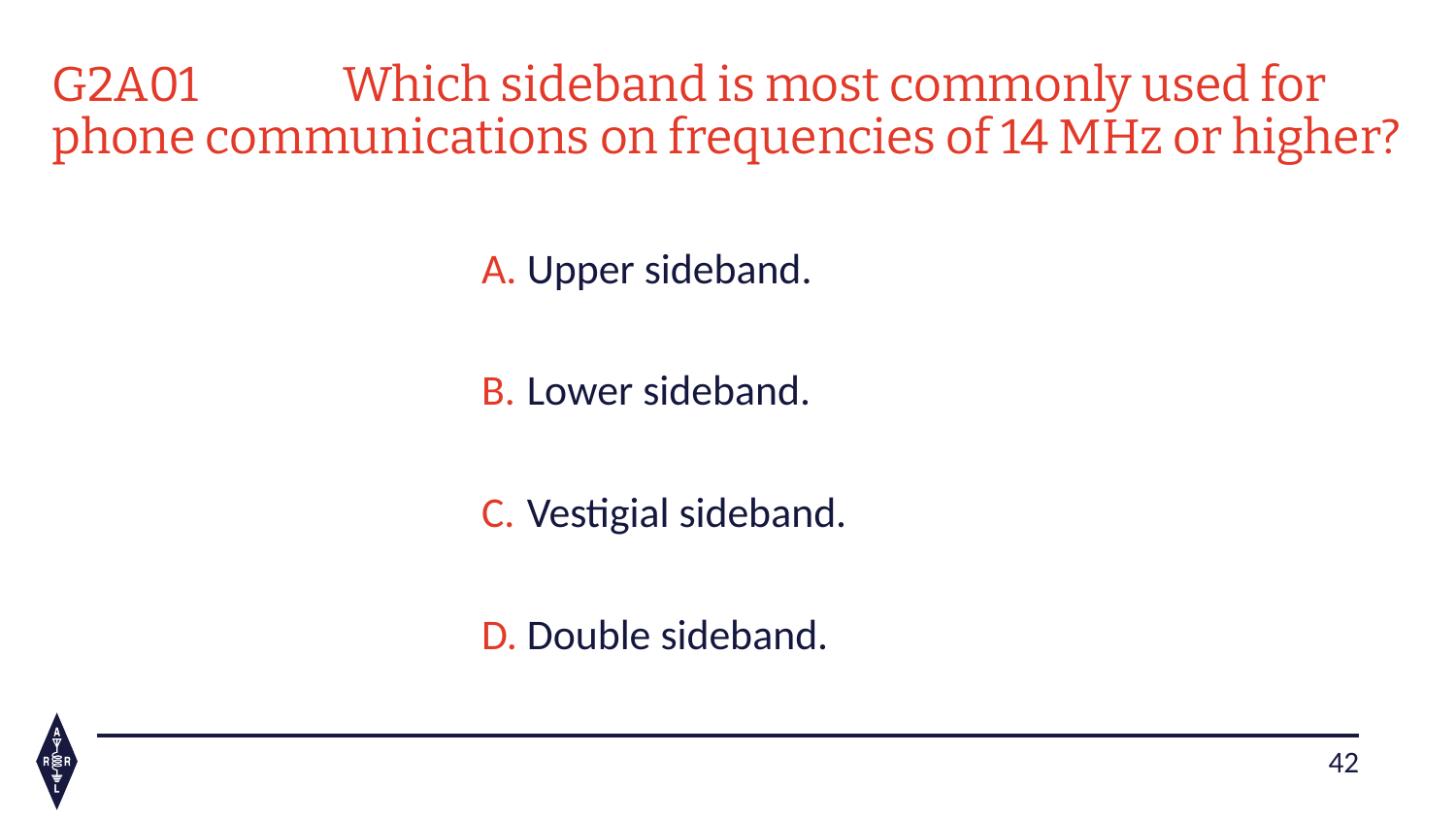

G2A01	Which sideband is most commonly used for phone communications on frequencies of 14 MHz or higher?
Upper sideband.

Lower sideband.

Vestigial sideband.

Double sideband.
42